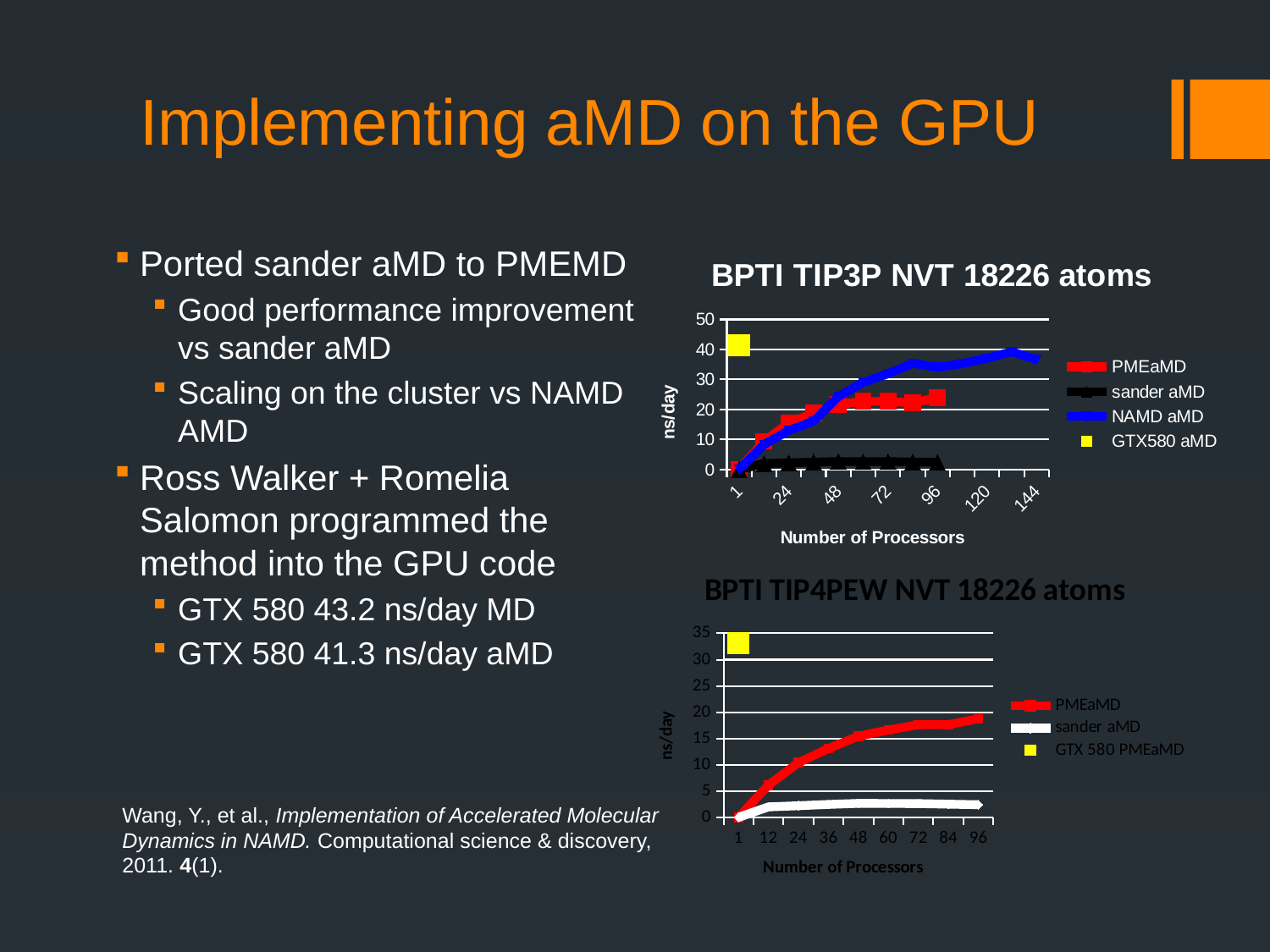

# Implementing aMD on the GPU
Ported sander aMD to PMEMD
Good performance improvement vs sander aMD
Scaling on the cluster vs NAMD AMD
Ross Walker + Romelia Salomon programmed the method into the GPU code
GTX 580 43.2 ns/day MD
GTX 580 41.3 ns/day aMD

[unsupported chart]

[unsupported chart]

Wang, Y., et al., Implementation of Accelerated Molecular Dynamics in NAMD. Computational science & discovery, 2011. 4(1).